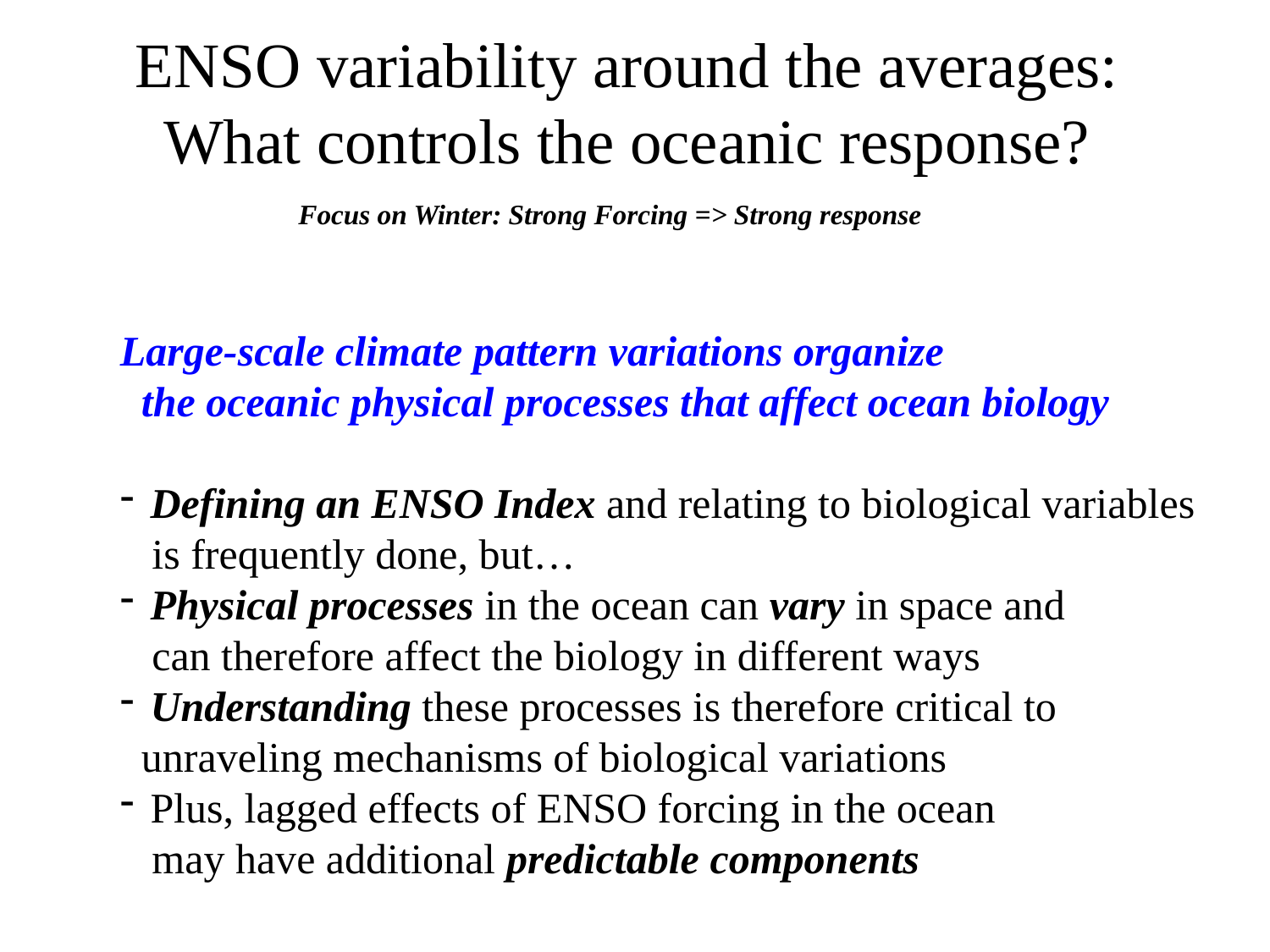

ENSO variability around the averages:
What controls the oceanic response?
#
Focus on Winter: Strong Forcing => Strong response
Large-scale climate pattern variations organize
  the oceanic physical processes that affect ocean biology

Defining an ENSO Index and relating to biological variables
   is frequently done, but…
Physical processes in the ocean can vary in space and
   can therefore affect the biology in different ways
Understanding these processes is therefore critical to
  unraveling mechanisms of biological variations
Plus, lagged effects of ENSO forcing in the ocean
   may have additional predictable components